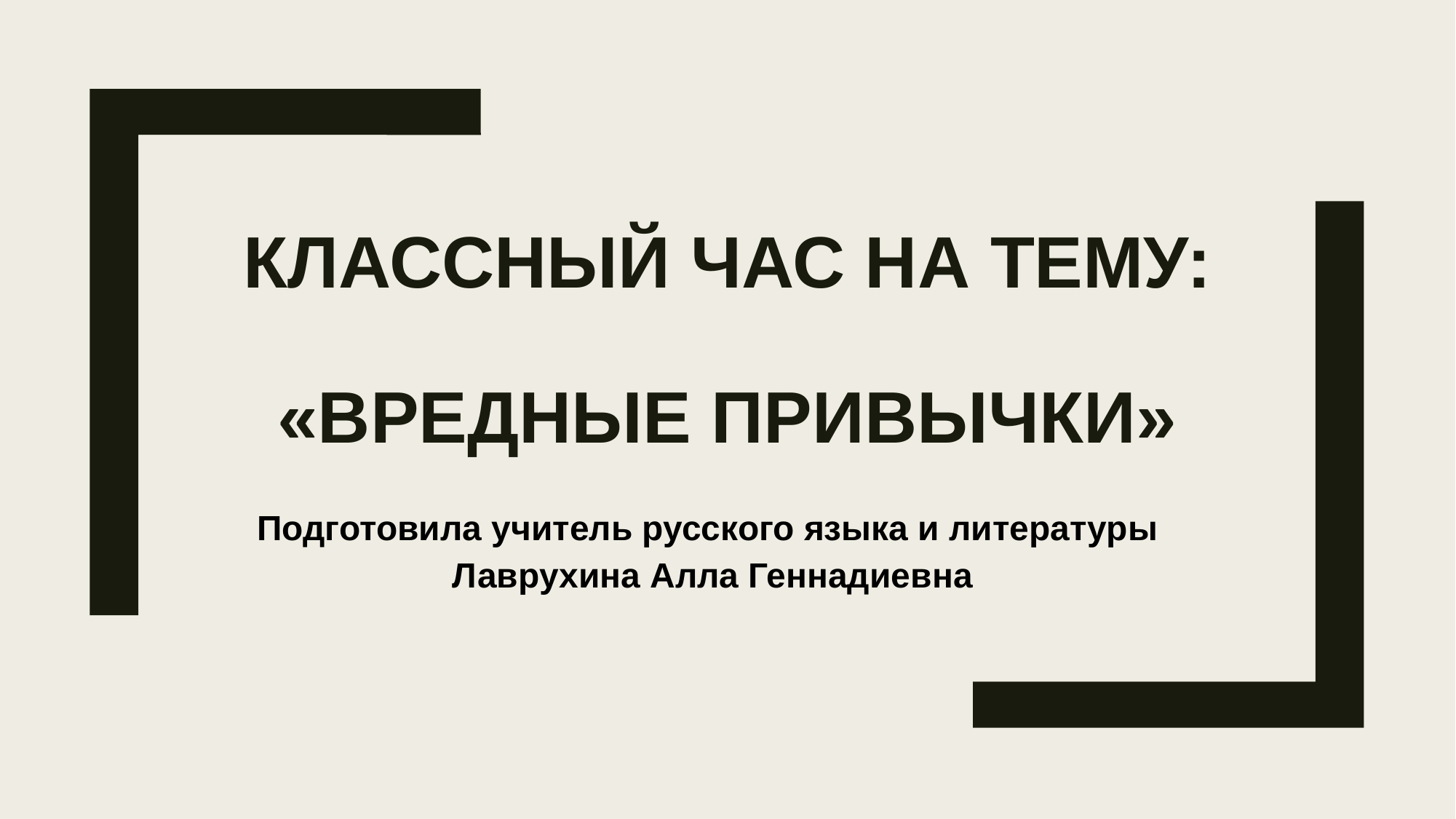

# Классный час на тему: «Вредные привычки»
Подготовила учитель русского языка и литературы
Лаврухина Алла Геннадиевна